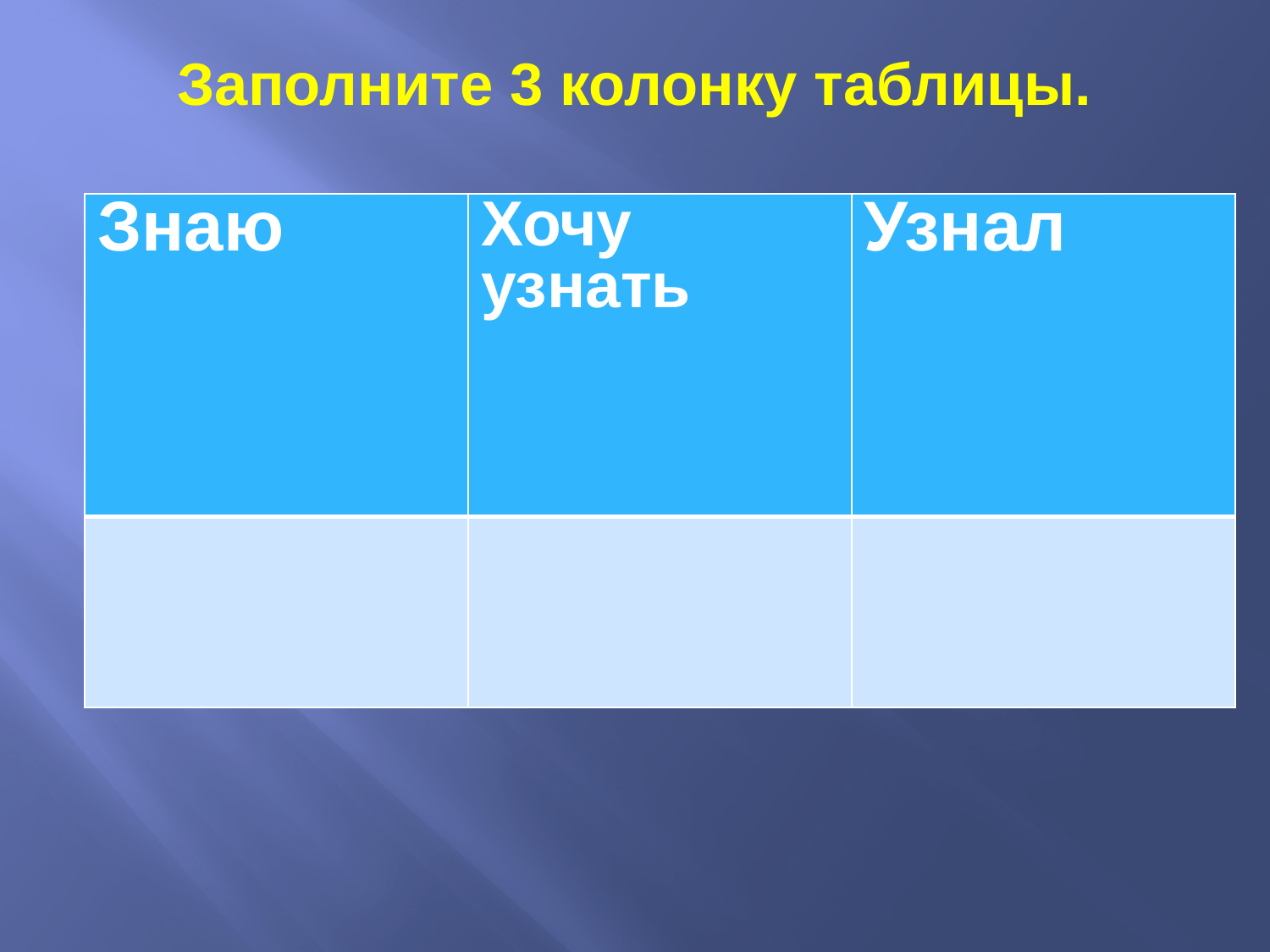

# Заполните 3 колонку таблицы.
| Знаю | Хочу узнать | Узнал |
| --- | --- | --- |
|  |  |  |